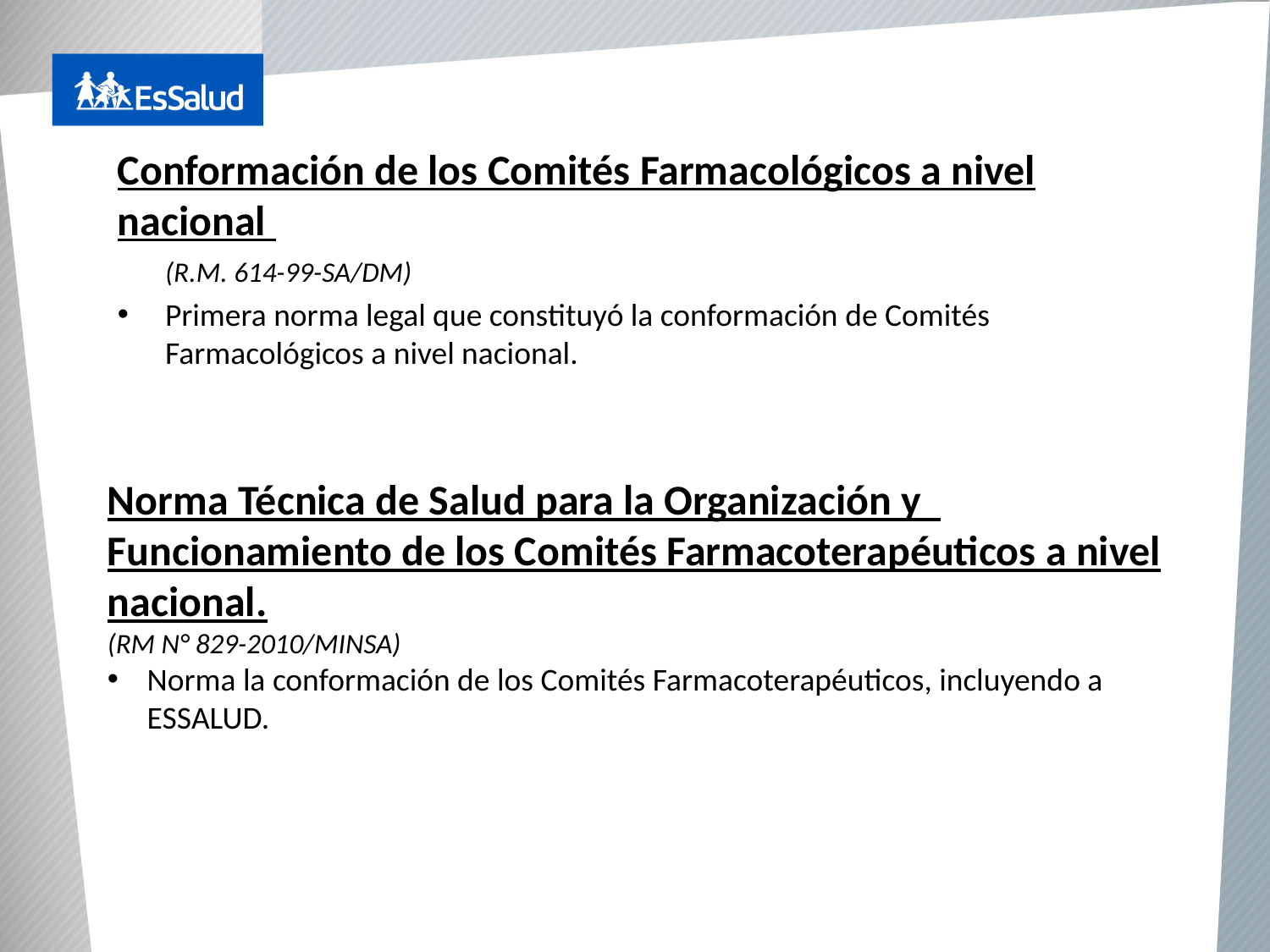

Conformación de los Comités Farmacológicos a nivel nacional
	(R.M. 614-99-SA/DM)
Primera norma legal que constituyó la conformación de Comités Farmacológicos a nivel nacional.

Norma Técnica de Salud para la Organización y   Funcionamiento de los Comités Farmacoterapéuticos a nivel nacional.
(RM N° 829-2010/MINSA)
Norma la conformación de los Comités Farmacoterapéuticos, incluyendo a ESSALUD.